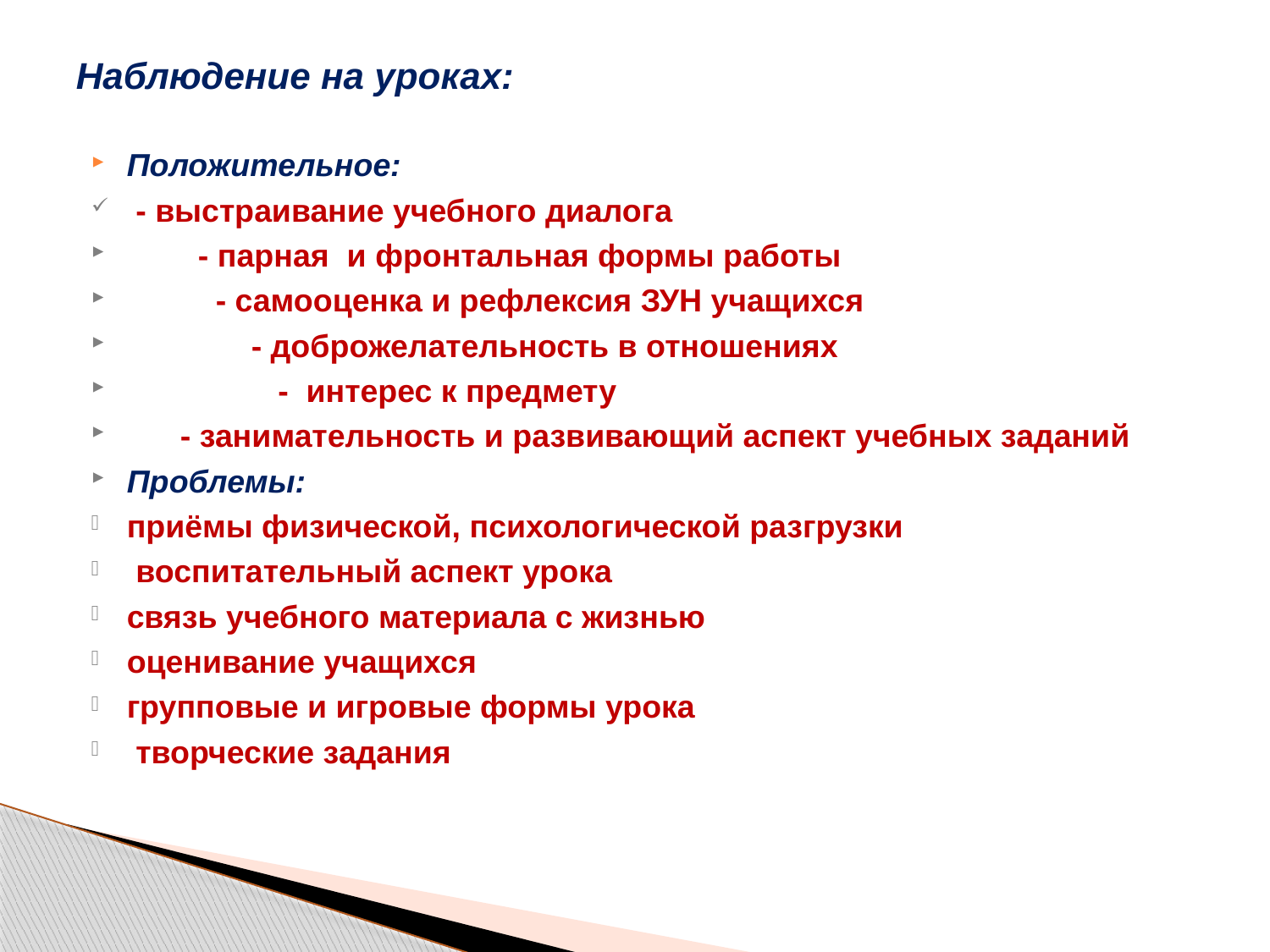

# Наблюдение на уроках:
Положительное:
 - выстраивание учебного диалога
        - парная  и фронтальная формы работы
          - самооценка и рефлексия ЗУН учащихся
              - доброжелательность в отношениях
                 -  интерес к предмету
      - занимательность и развивающий аспект учебных заданий
Проблемы:
приёмы физической, психологической разгрузки
 воспитательный аспект урока
связь учебного материала с жизнью
оценивание учащихся
групповые и игровые формы урока
 творческие задания